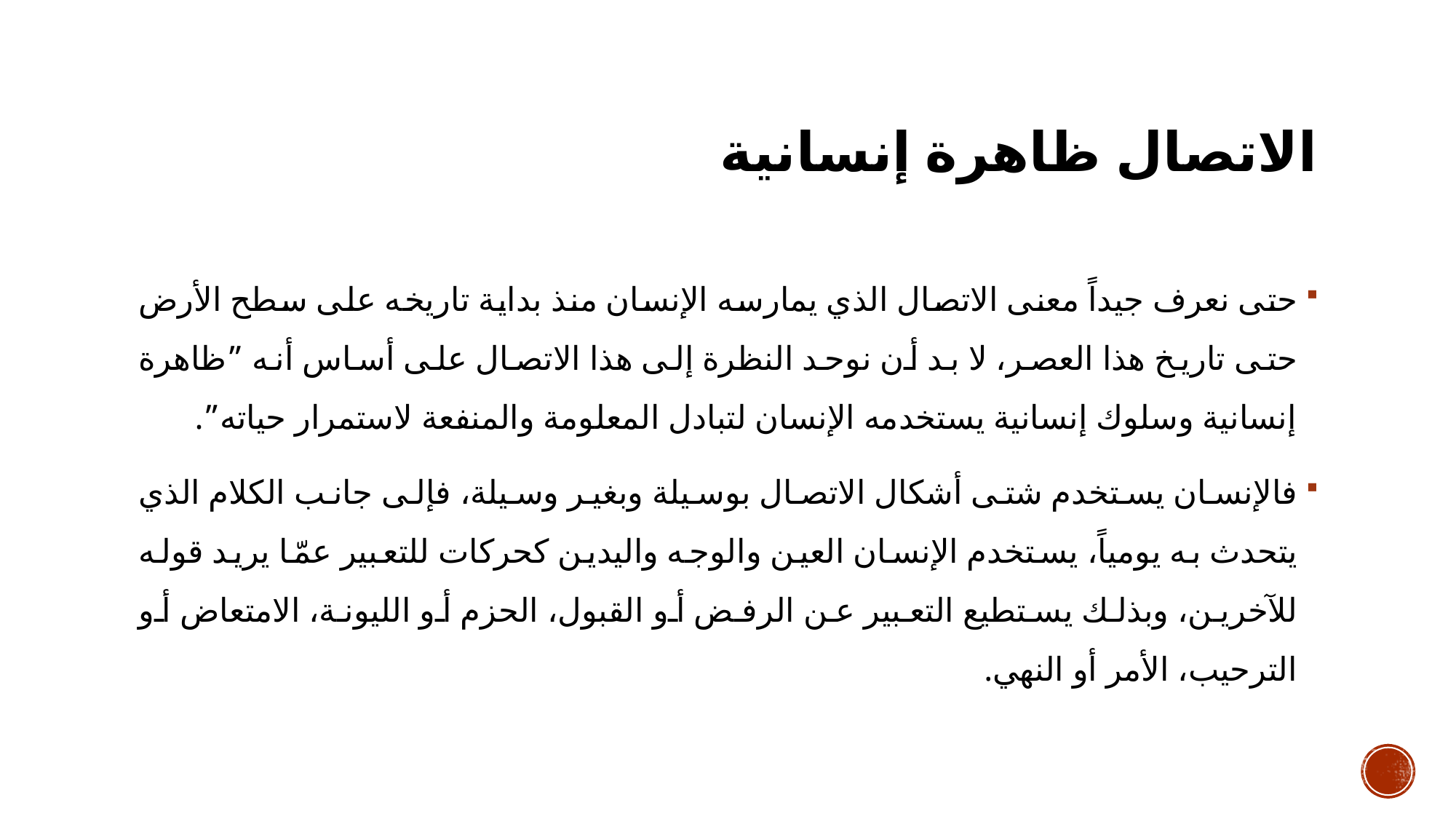

# الاتصال ظاهرة إنسانية
حتى نعرف جيداً معنى الاتصال الذي يمارسه الإنسان منذ بداية تاريخه على سطح الأرض حتى تاريخ هذا العصر، لا بد أن نوحد النظرة إلى هذا الاتصال على أساس أنه ”ظاهرة إنسانية وسلوك إنسانية يستخدمه الإنسان لتبادل المعلومة والمنفعة لاستمرار حياته”.
فالإنسان يستخدم شتى أشكال الاتصال بوسيلة وبغير وسيلة، فإلى جانب الكلام الذي يتحدث به يومياً، يستخدم الإنسان العين والوجه واليدين كحركات للتعبير عمّا يريد قوله للآخرين، وبذلك يستطيع التعبير عن الرفض أو القبول، الحزم أو الليونة، الامتعاض أو الترحيب، الأمر أو النهي.